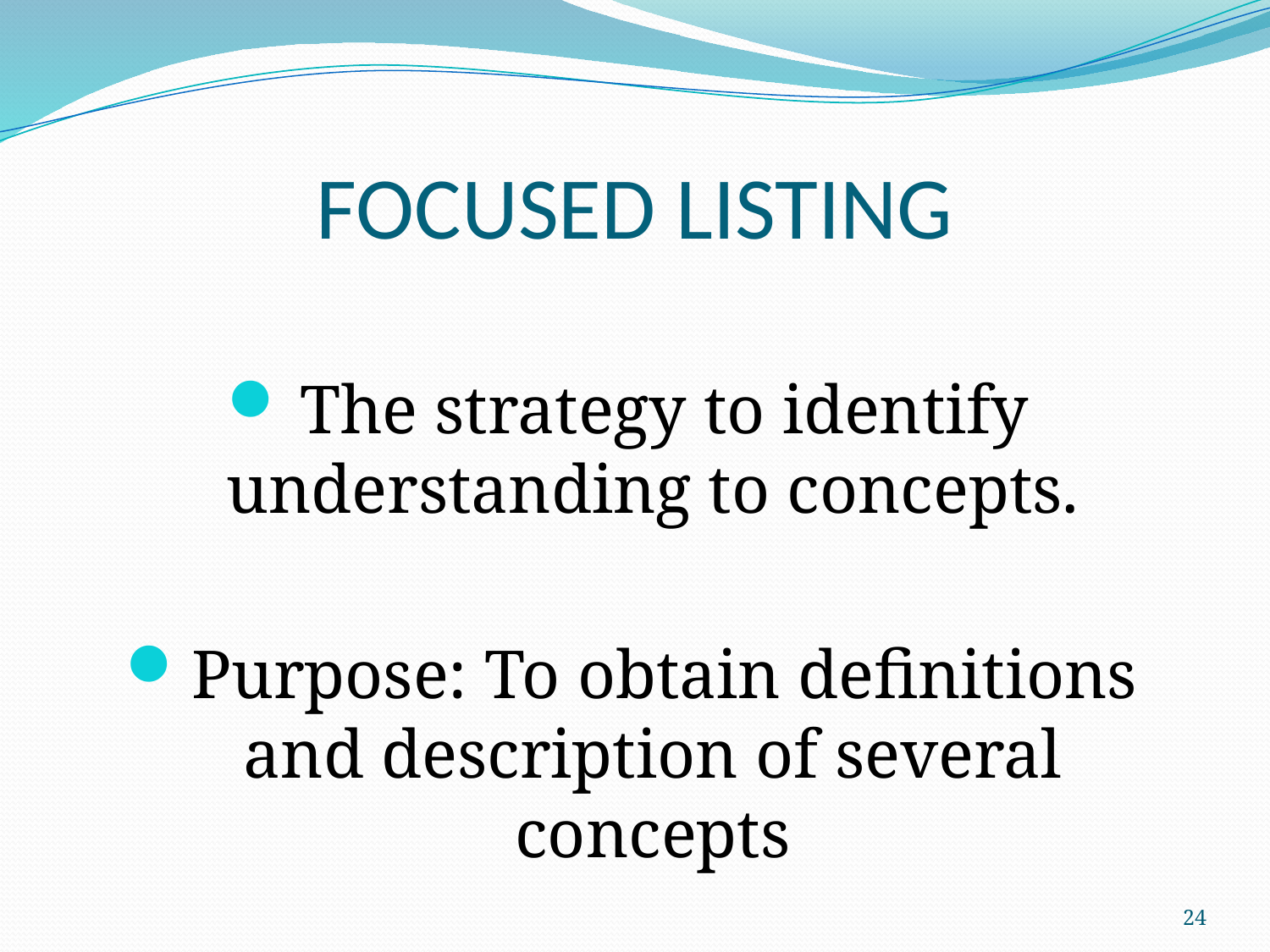

# FOCUSED LISTING

The strategy to identify understanding to concepts.

Purpose: To obtain definitions and description of several concepts
24